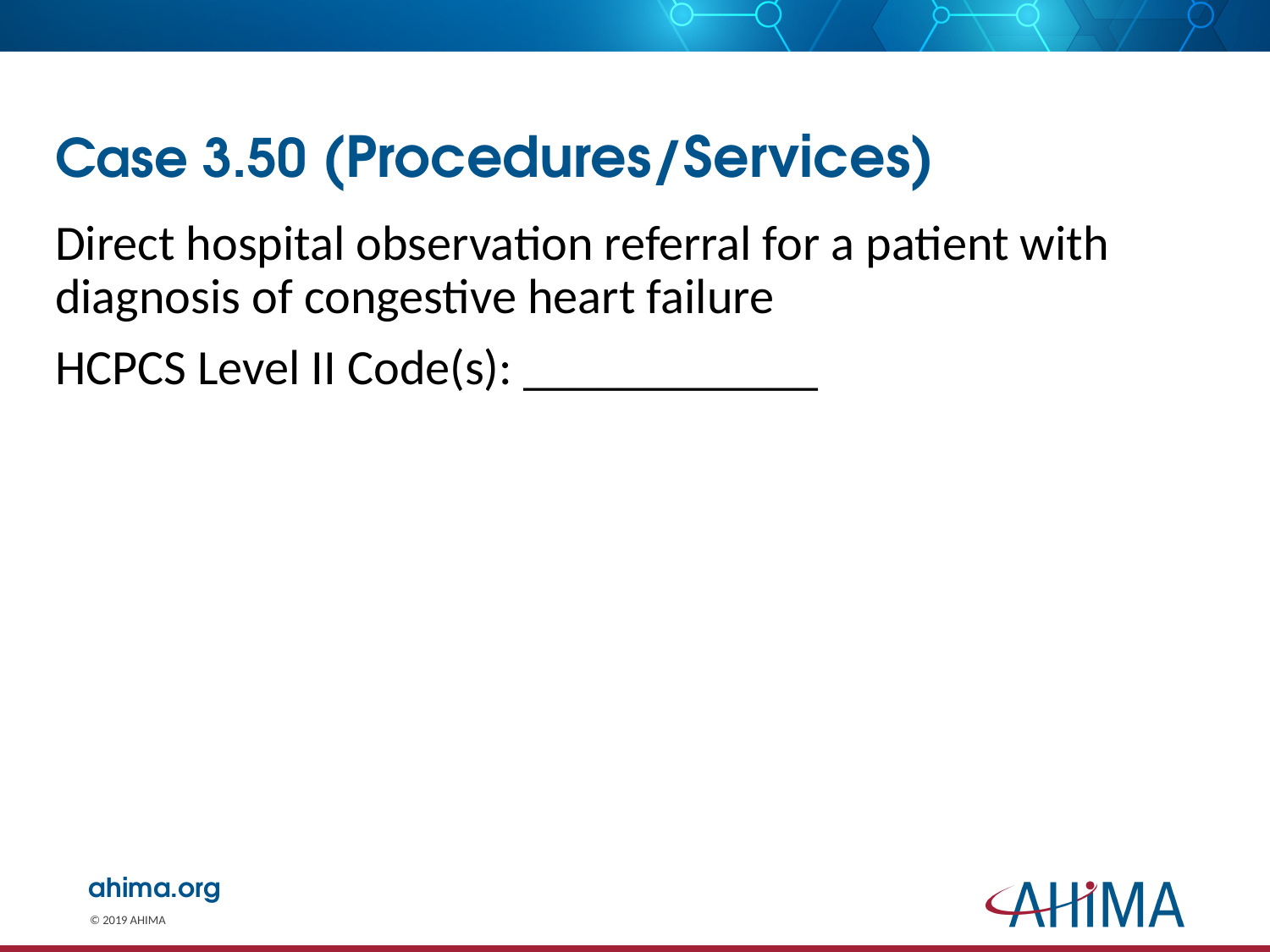

# Case 3.50 (Procedures/Services)
Direct hospital observation referral for a patient with diagnosis of congestive heart failure
HCPCS Level II Code(s): ____________